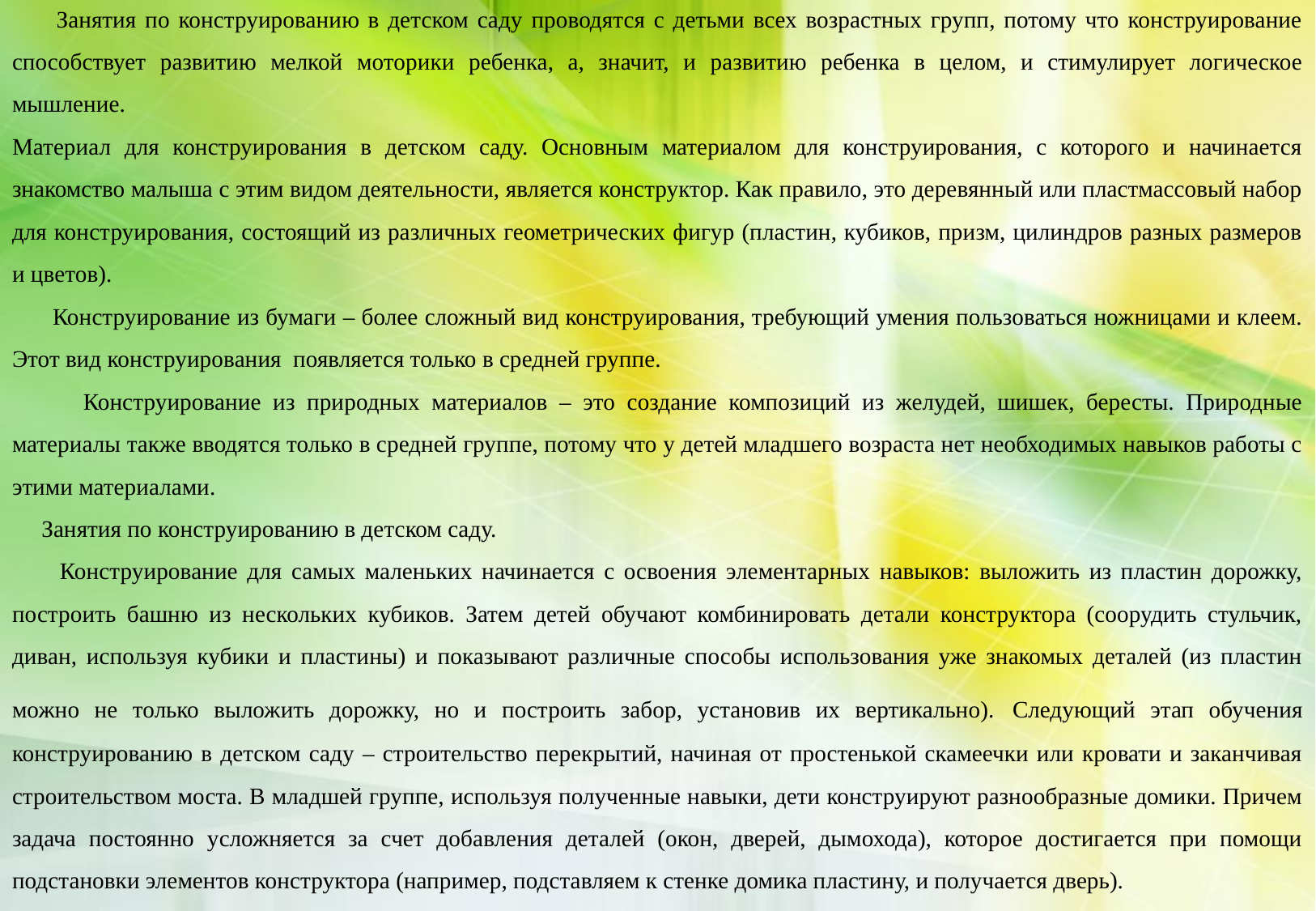

Занятия по конструированию в детском саду проводятся с детьми всех возрастных групп, потому что конструирование способствует развитию мелкой моторики ребенка, а, значит, и развитию ребенка в целом, и стимулирует логическое мышление.
Материал для конструирования в детском саду. Основным материалом для конструирования, с которого и начинается знакомство малыша с этим видом деятельности, является конструктор. Как правило, это деревянный или пластмассовый набор для конструирования, состоящий из различных геометрических фигур (пластин, кубиков, призм, цилиндров разных размеров и цветов).
      Конструирование из бумаги – более сложный вид конструирования, требующий умения пользоваться ножницами и клеем. Этот вид конструирования  появляется только в средней группе.
      Конструирование из природных материалов – это создание композиций из желудей, шишек, бересты. Природные материалы также вводятся только в средней группе, потому что у детей младшего возраста нет необходимых навыков работы с этими материалами.
     Занятия по конструированию в детском саду.
     Конструирование для самых маленьких начинается с освоения элементарных навыков: выложить из пластин дорожку, построить башню из нескольких кубиков. Затем детей обучают комбинировать детали конструктора (соорудить стульчик, диван, используя кубики и пластины) и показывают различные способы использования уже знакомых деталей (из пластин можно не только выложить дорожку, но и построить забор, установив их вертикально). Следующий этап обучения конструированию в детском саду – строительство перекрытий, начиная от простенькой скамеечки или кровати и заканчивая строительством моста. В младшей группе, используя полученные навыки, дети конструируют разнообразные домики. Причем задача постоянно усложняется за счет добавления деталей (окон, дверей, дымохода), которое достигается при помощи подстановки элементов конструктора (например, подставляем к стенке домика пластину, и получается дверь).